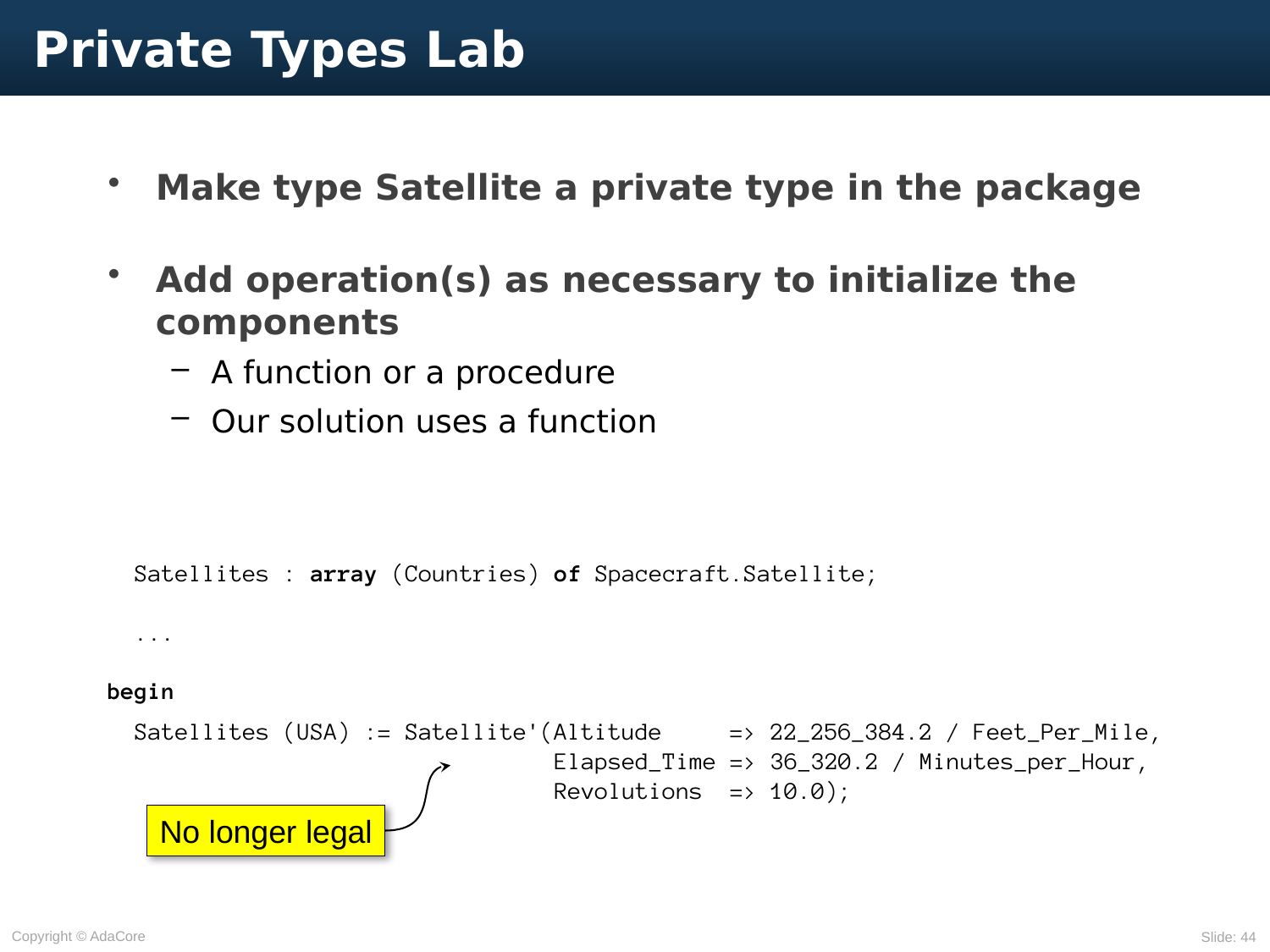

# Private Types Lab
Make type Satellite a private type in the package
Add operation(s) as necessary to initialize the components
A function or a procedure
Our solution uses a function

  Satellites : array (Countries) of Spacecraft.Satellite;

  ...

begin
  Satellites (USA) := Satellite'(Altitude     => 22_256_384.2 / Feet_Per_Mile,
                                 Elapsed_Time => 36_320.2 / Minutes_per_Hour,
                                 Revolutions  => 10.0);

No longer legal